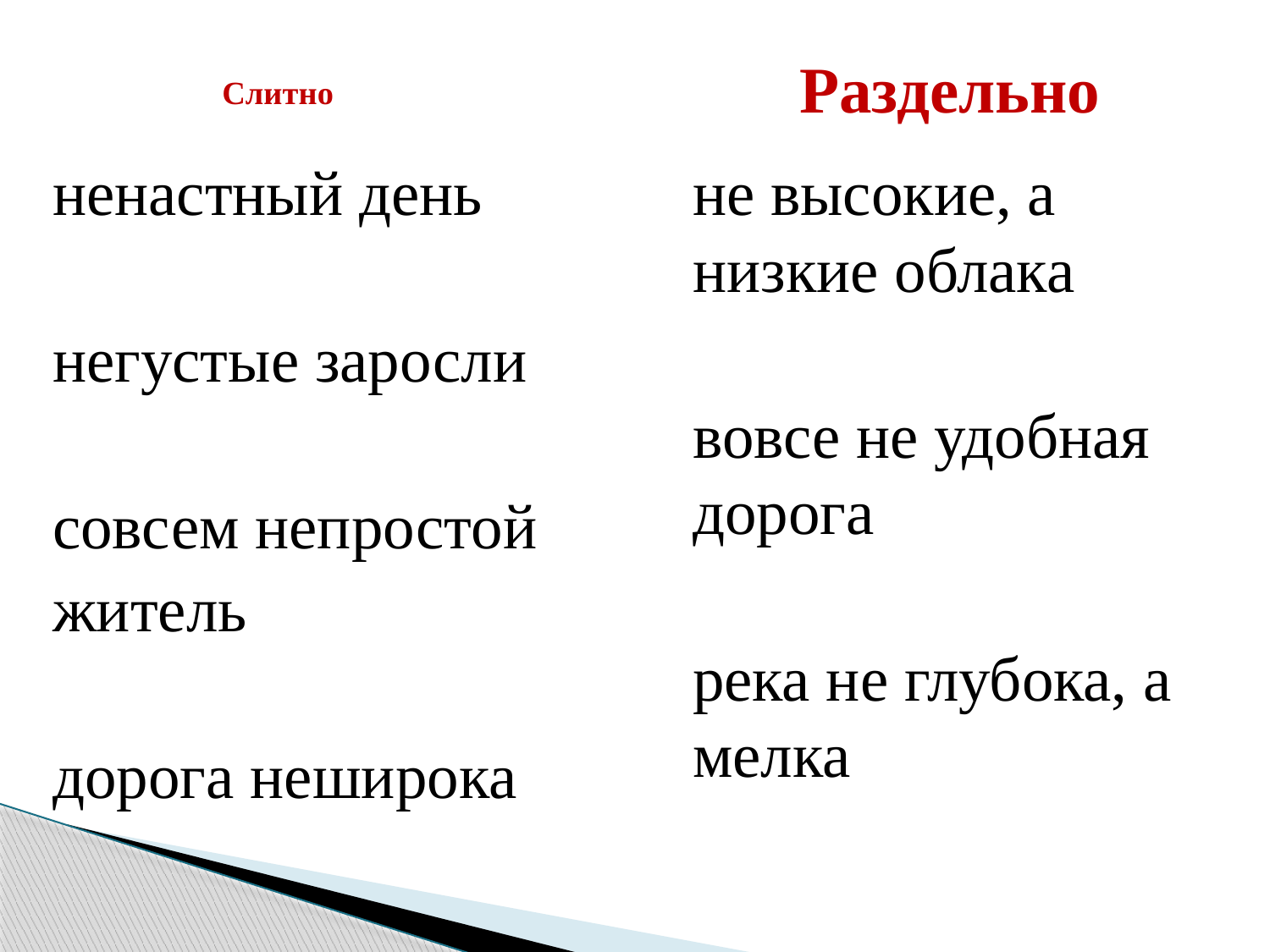

# Слитно

Раздельно
ненастный день

негустые заросли

совсем непростой
житель

дорога неширока

не высокие, а низкие облака

вовсе не удобная дорога

река не глубока, а мелка